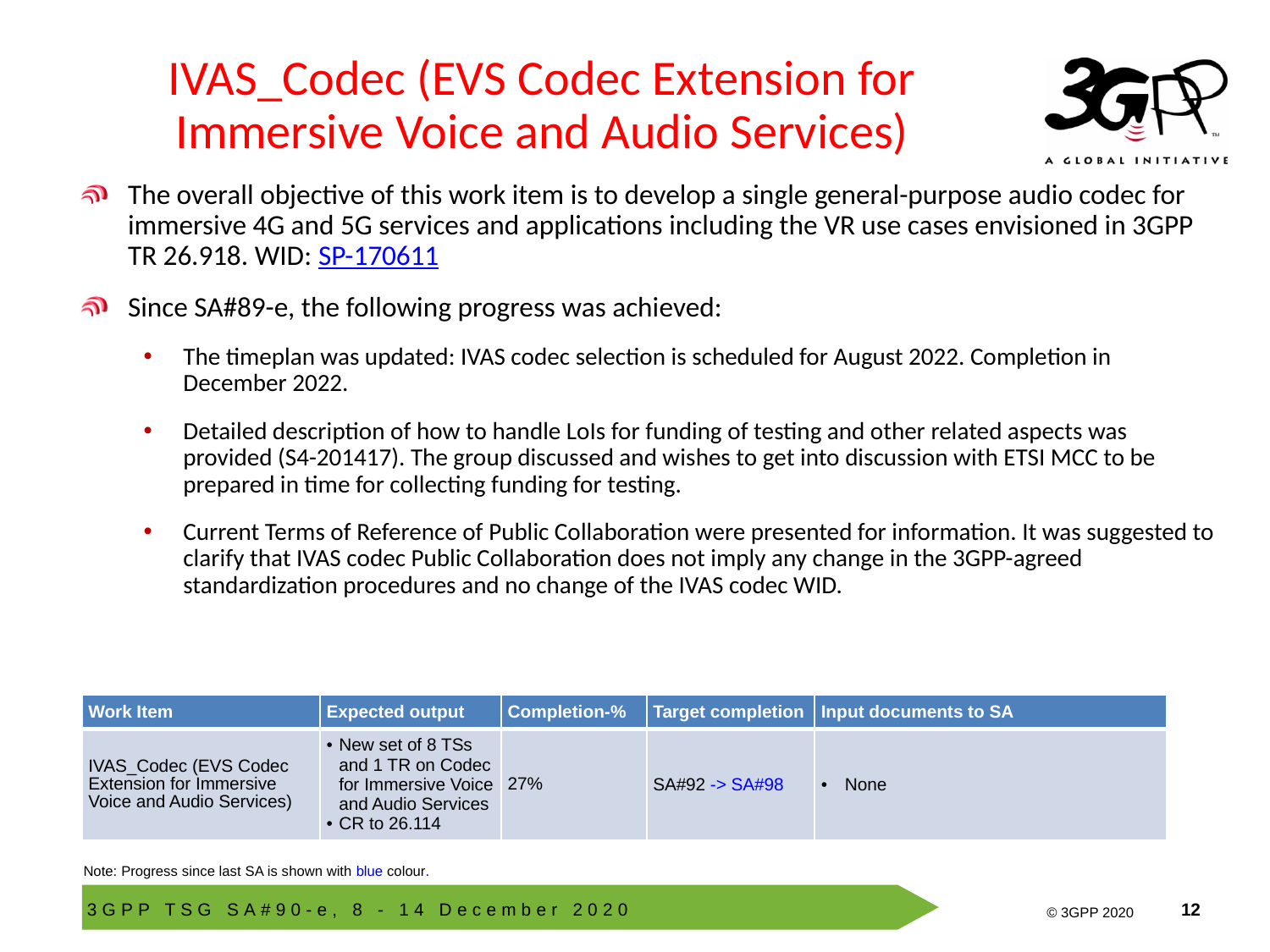

# IVAS_Codec (EVS Codec Extension for Immersive Voice and Audio Services)
The overall objective of this work item is to develop a single general-purpose audio codec for immersive 4G and 5G services and applications including the VR use cases envisioned in 3GPP TR 26.918. WID: SP-170611
Since SA#89-e, the following progress was achieved:
The timeplan was updated: IVAS codec selection is scheduled for August 2022. Completion in December 2022.
Detailed description of how to handle LoIs for funding of testing and other related aspects was provided (S4-201417). The group discussed and wishes to get into discussion with ETSI MCC to be prepared in time for collecting funding for testing.
Current Terms of Reference of Public Collaboration were presented for information. It was suggested to clarify that IVAS codec Public Collaboration does not imply any change in the 3GPP-agreed standardization procedures and no change of the IVAS codec WID.
| Work Item | Expected output | Completion-% | Target completion | Input documents to SA |
| --- | --- | --- | --- | --- |
| IVAS\_Codec (EVS Codec Extension for Immersive Voice and Audio Services) | New set of 8 TSs and 1 TR on Codec for Immersive Voice and Audio Services CR to 26.114 | 27% | SA#92 -> SA#98 | None |
Note: Progress since last SA is shown with blue colour.